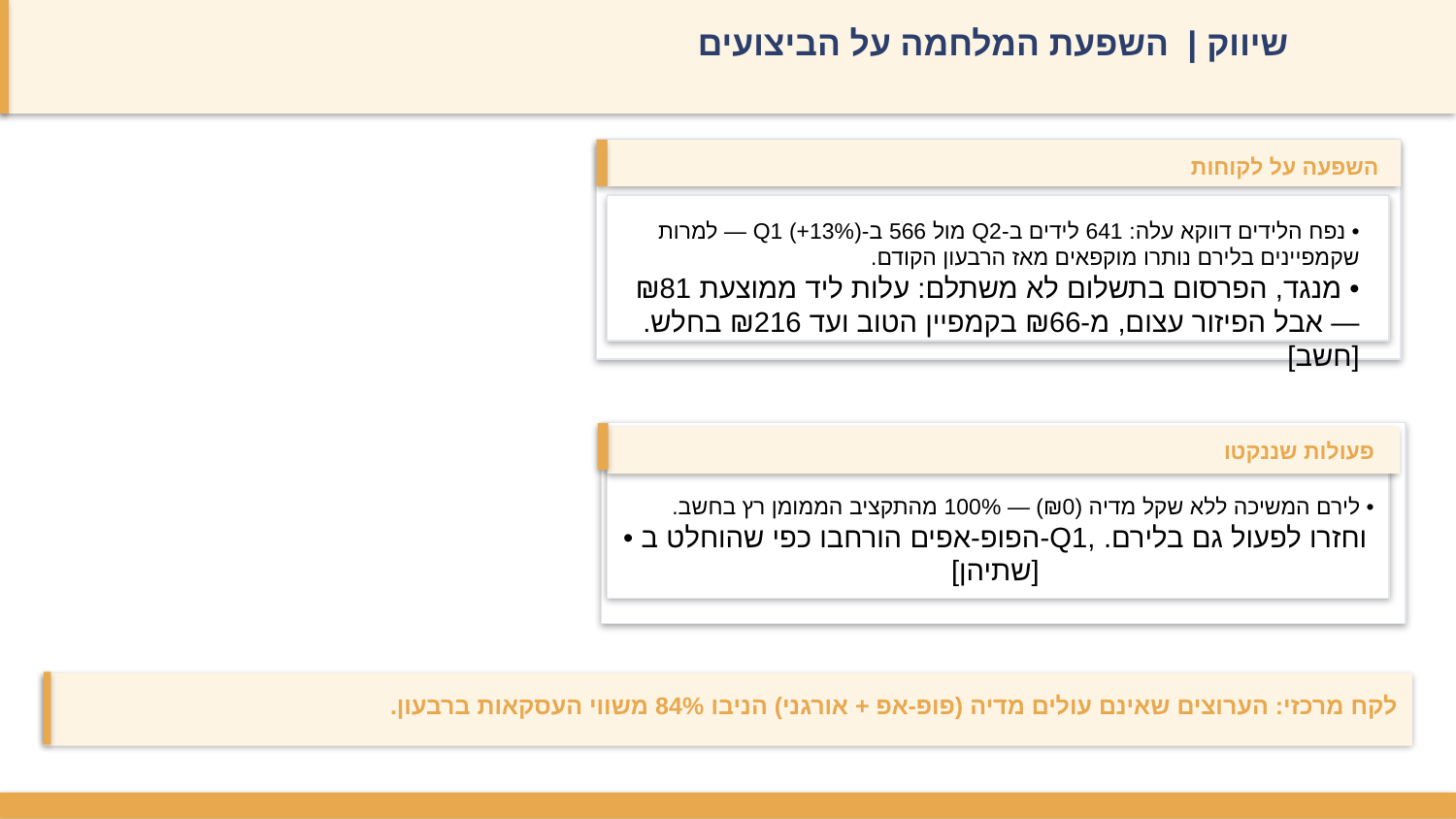

שיווק |  השפעת המלחמה על הביצועים

השפעה על לקוחות

• נפח הלידים דווקא עלה: 641 לידים ב-Q2 מול 566 ב-Q1 (+13%) — למרות שקמפיינים בלירם נותרו מוקפאים מאז הרבעון הקודם.
• מנגד, הפרסום בתשלום לא משתלם: עלות ליד ממוצעת ₪81 — אבל הפיזור עצום, מ-₪66 בקמפיין הטוב ועד ₪216 בחלש. [חשב]

פעולות שננקטו

• לירם המשיכה ללא שקל מדיה (₪0) — 100% מהתקציב הממומן רץ בחשב.
• הפופ-אפים הורחבו כפי שהוחלט ב-Q1, וחזרו לפעול גם בלירם. [שתיהן]

לקח מרכזי: הערוצים שאינם עולים מדיה (פופ-אפ + אורגני) הניבו 84% משווי העסקאות ברבעון.